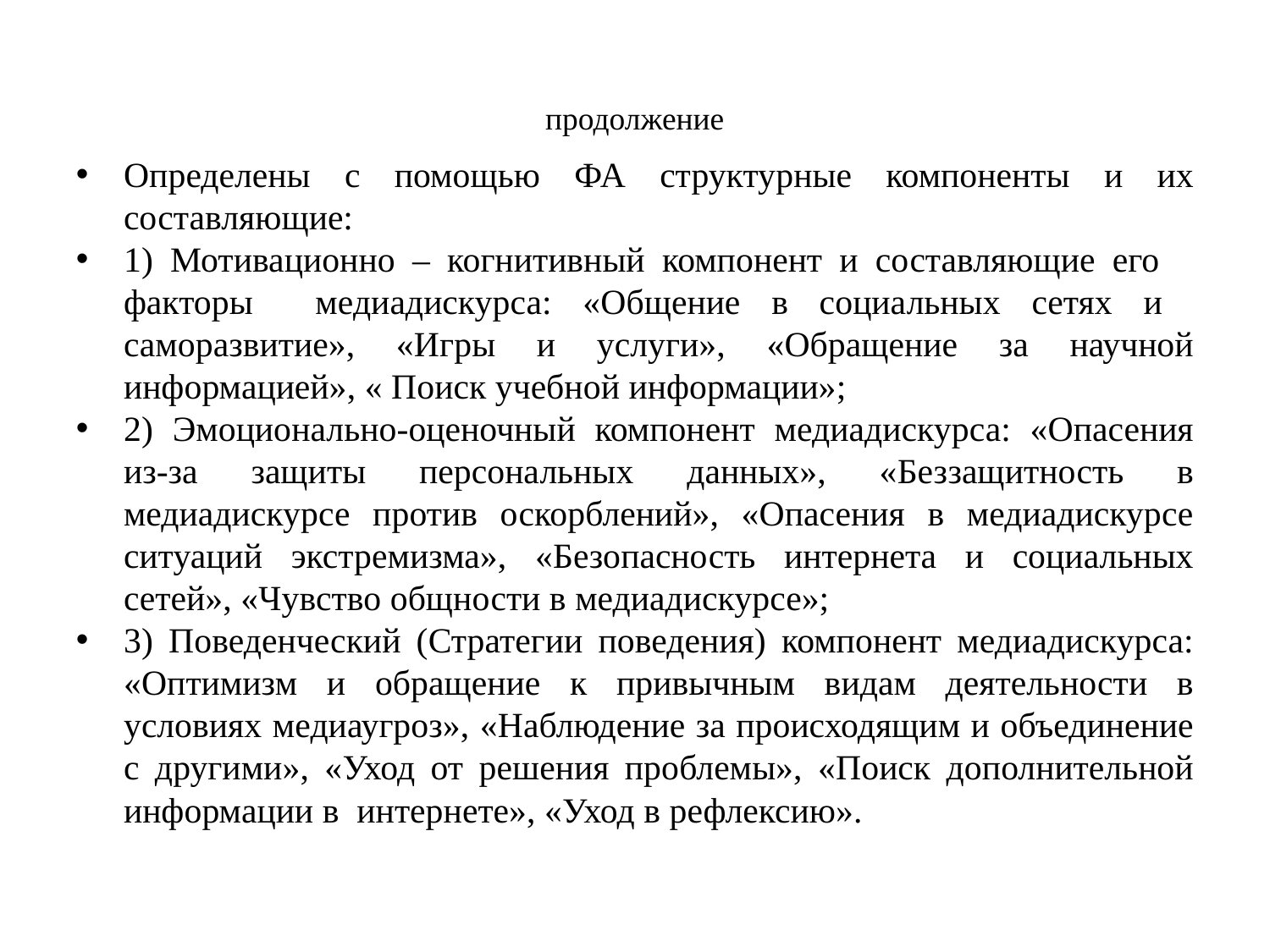

продолжение
Определены с помощью ФА структурные компоненты и их составляющие:
1) Мотивационно – когнитивный компонент и составляющие его   факторы  медиадискурса: «Общение в социальных сетях и  саморазвитие», «Игры и услуги», «Обращение за научной информацией», « Поиск учебной информации»;
2) Эмоционально-оценочный компонент медиадискурса: «Опасения из-за защиты персональных данных», «Беззащитность в медиадискурсе против оскорблений», «Опасения в медиадискурсе ситуаций экстремизма», «Безопасность интернета и социальных сетей», «Чувство общности в медиадискурсе»;
3) Поведенческий (Стратегии поведения) компонент медиадискурса: «Оптимизм и обращение к привычным видам деятельности в условиях медиаугроз», «Наблюдение за происходящим и объединение с другими», «Уход от решения проблемы», «Поиск дополнительной информации в  интернете», «Уход в рефлексию».